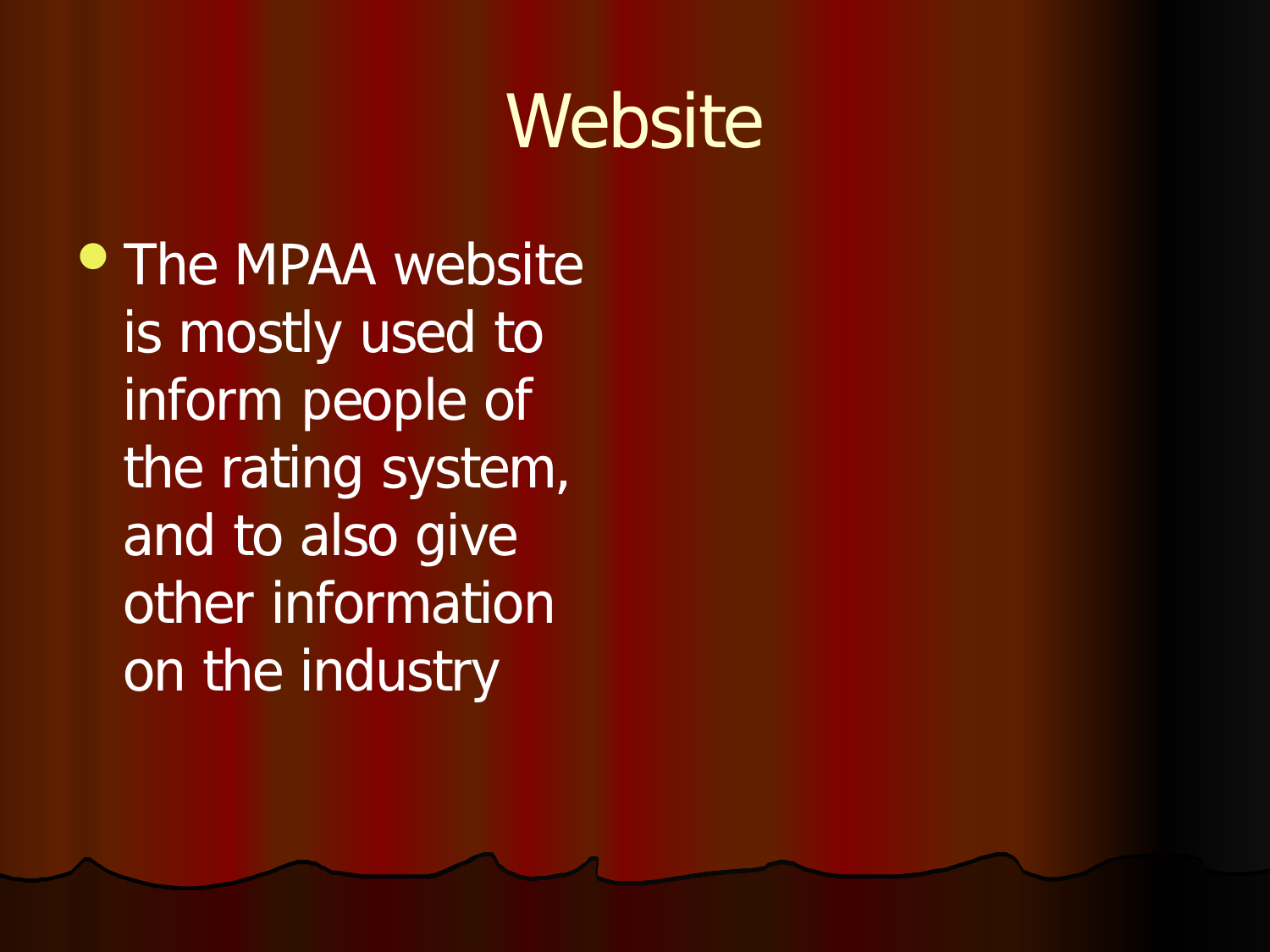

# Website
The MPAA website is mostly used to inform people of the rating system, and to also give other information on the industry